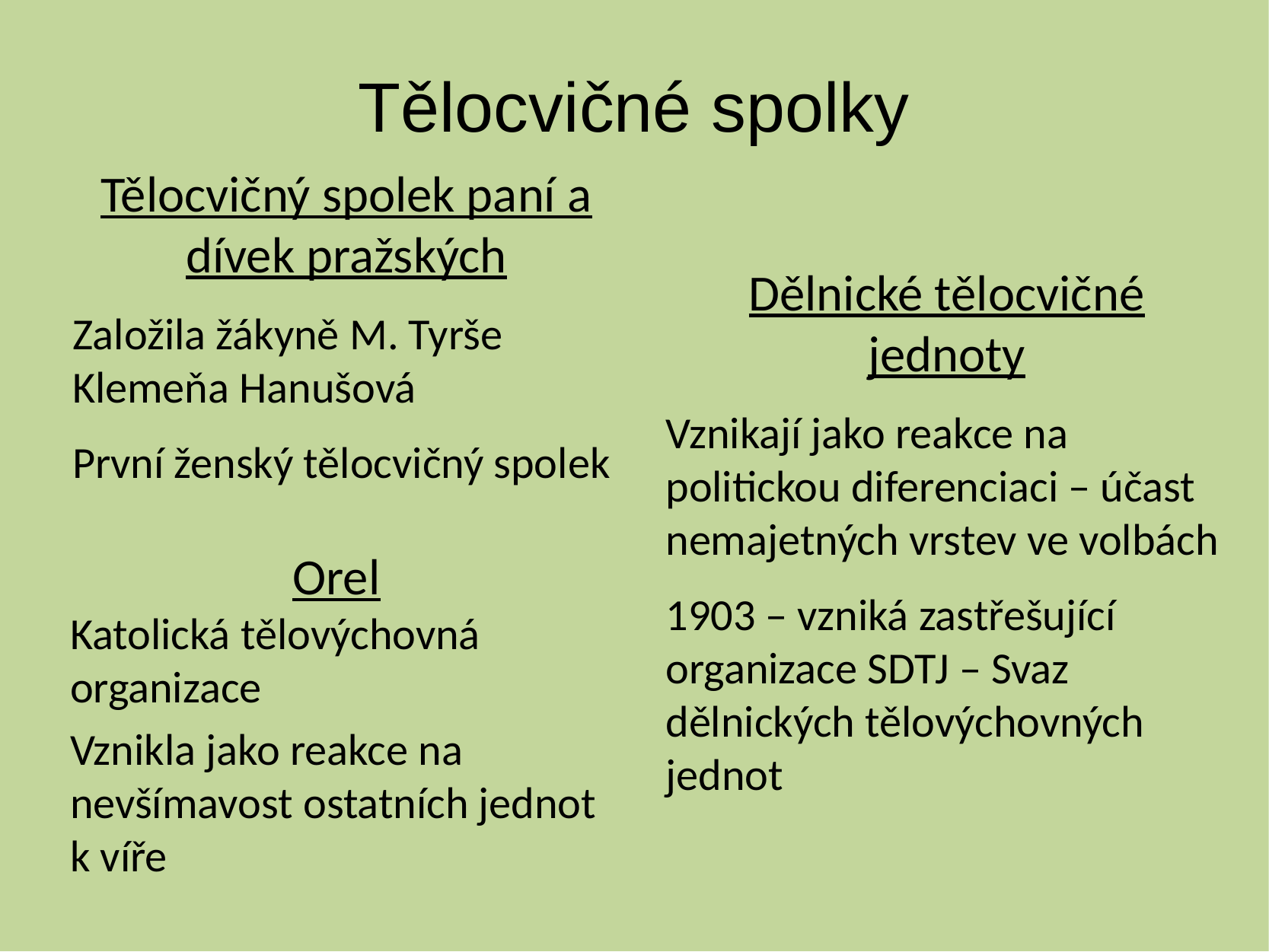

# Tělocvičné spolky
Tělocvičný spolek paní a dívek pražských
Založila žákyně M. Tyrše Klemeňa Hanušová
První ženský tělocvičný spolek

Dělnické tělocvičné jednoty
Vznikají jako reakce na politickou diferenciaci – účast nemajetných vrstev ve volbách
1903 – vzniká zastřešující organizace SDTJ – Svaz dělnických tělovýchovných jednot

Orel
Katolická tělovýchovná organizace
Vznikla jako reakce na nevšímavost ostatních jednot k víře